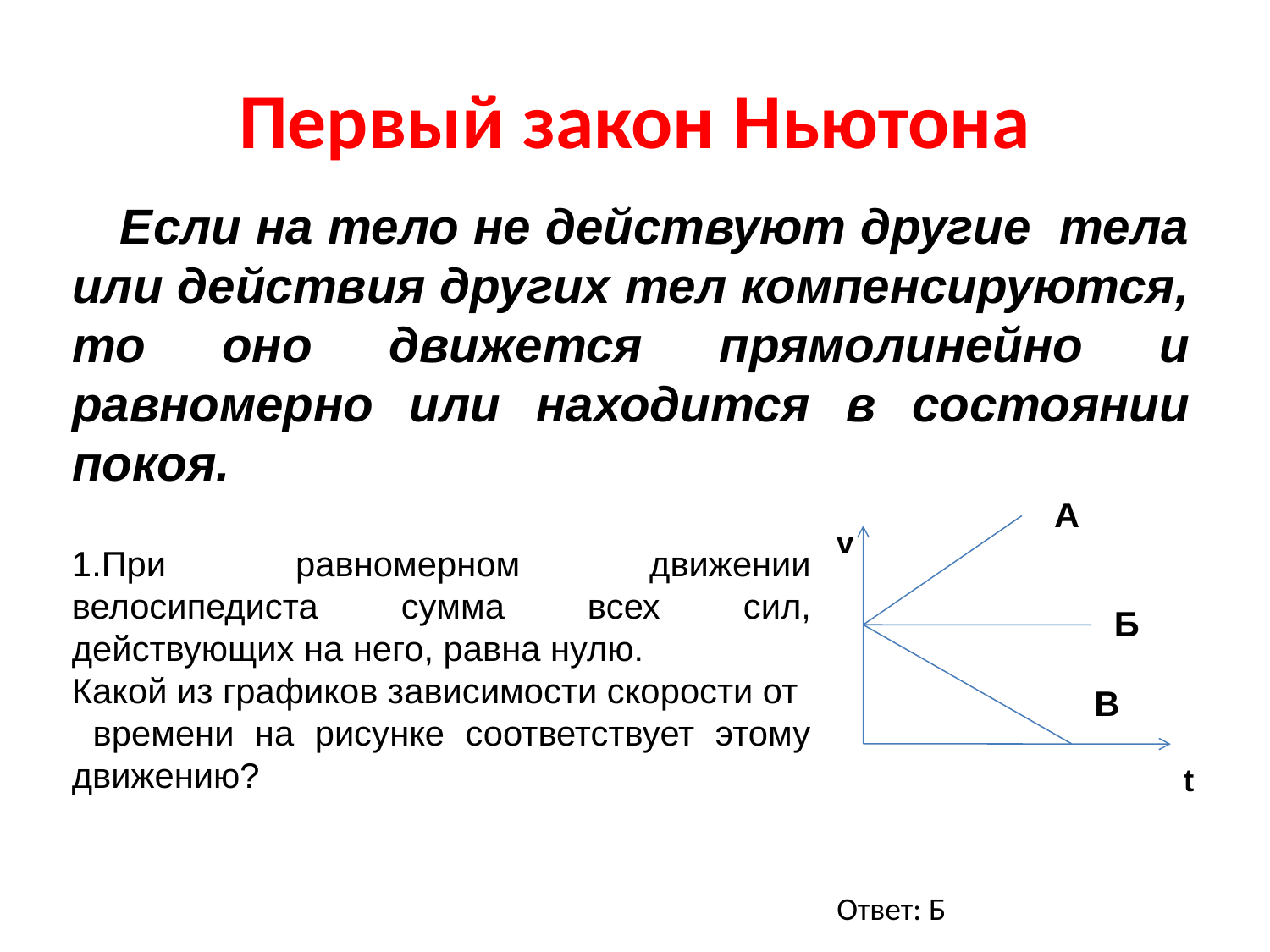

# Первый закон Ньютона
Если на тело не действуют другие  тела или действия других тел компенсируются, то оно движется прямолинейно и равномерно или находится в состоянии покоя.

А
v
Б
В
t
1.При равномерном движении велосипедиста сумма всех сил, действующих на него, равна нулю.
Какой из графиков зависимости скорости от
 времени на рисунке соответствует этому движению?
Ответ: Б